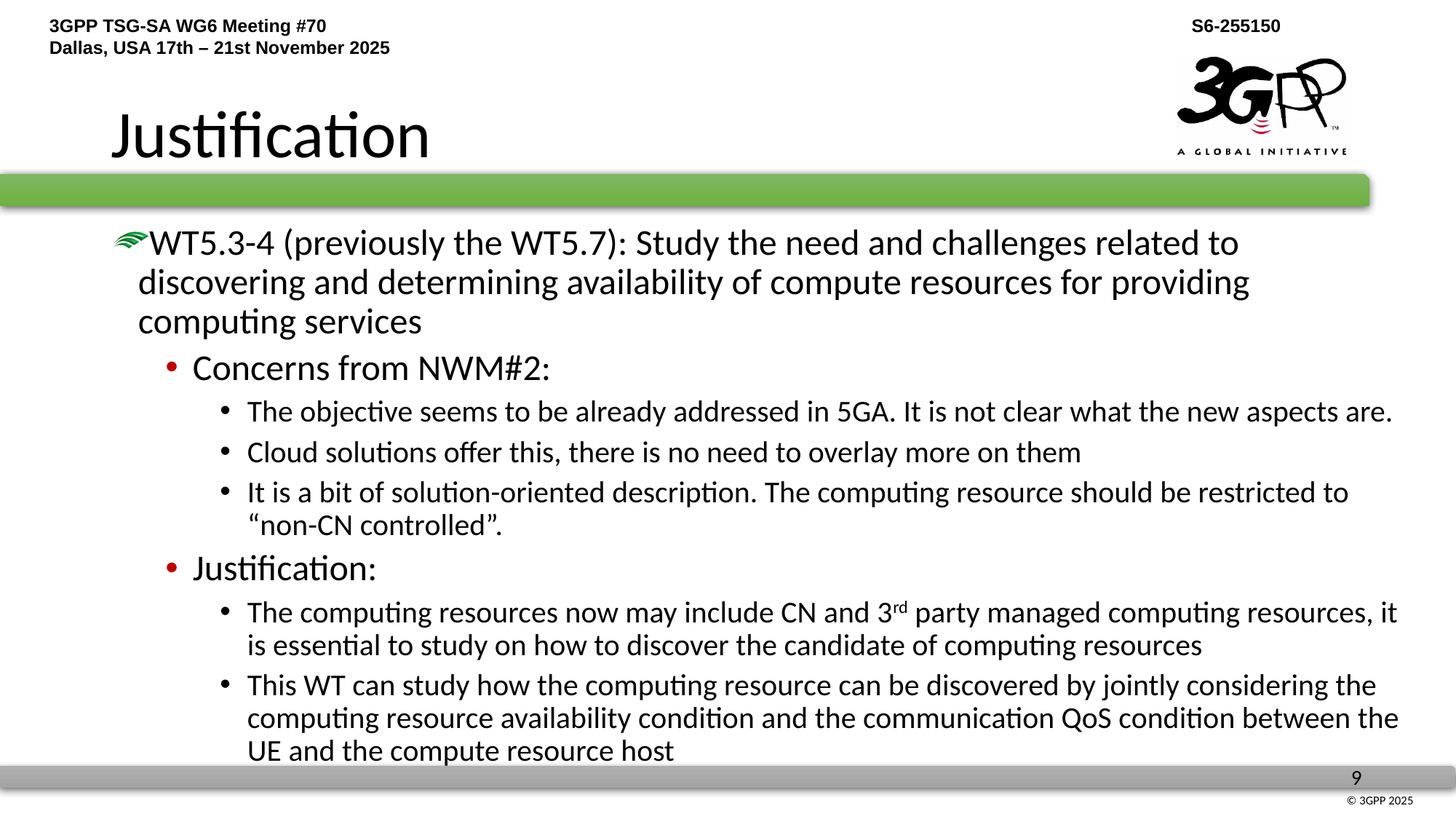

# Justification
WT5.3-4 (previously the WT5.7): Study the need and challenges related to discovering and determining availability of compute resources for providing computing services
Concerns from NWM#2:
The objective seems to be already addressed in 5GA. It is not clear what the new aspects are.
Cloud solutions offer this, there is no need to overlay more on them
It is a bit of solution-oriented description. The computing resource should be restricted to “non-CN controlled”.
Justification:
The computing resources now may include CN and 3rd party managed computing resources, it is essential to study on how to discover the candidate of computing resources
This WT can study how the computing resource can be discovered by jointly considering the computing resource availability condition and the communication QoS condition between the UE and the compute resource host